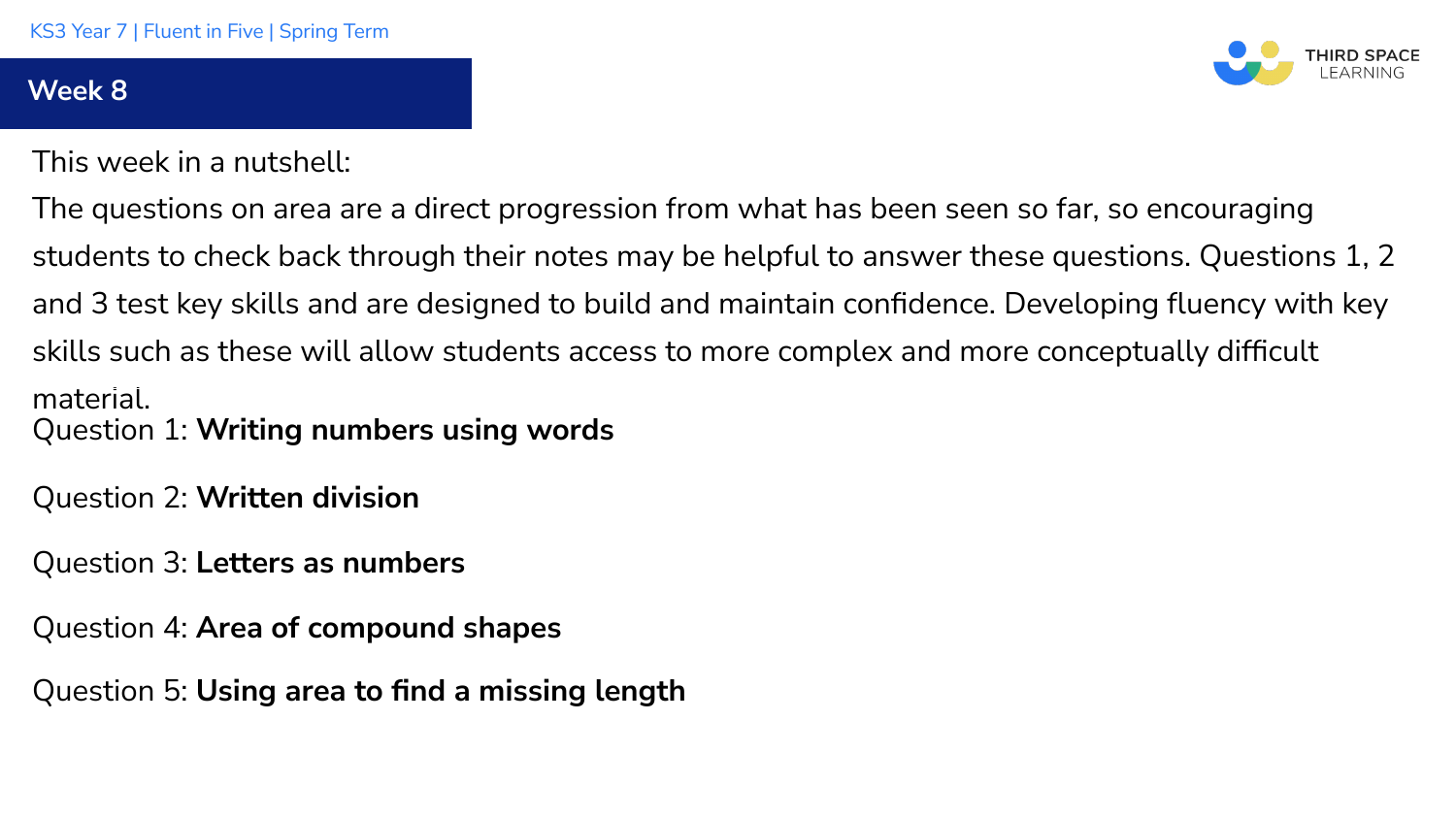

Week 8
| This week in a nutshell: The questions on area are a direct progression from what has been seen so far, so encouraging students to check back through their notes may be helpful to answer these questions. Questions 1, 2 and 3 test key skills and are designed to build and maintain confidence. Developing fluency with key skills such as these will allow students access to more complex and more conceptually difficult material. |
| --- |
| Question 1: Writing numbers using words |
| Question 2: Written division |
| Question 3: Letters as numbers |
| Question 4: Area of compound shapes |
| Question 5: Using area to find a missing length |